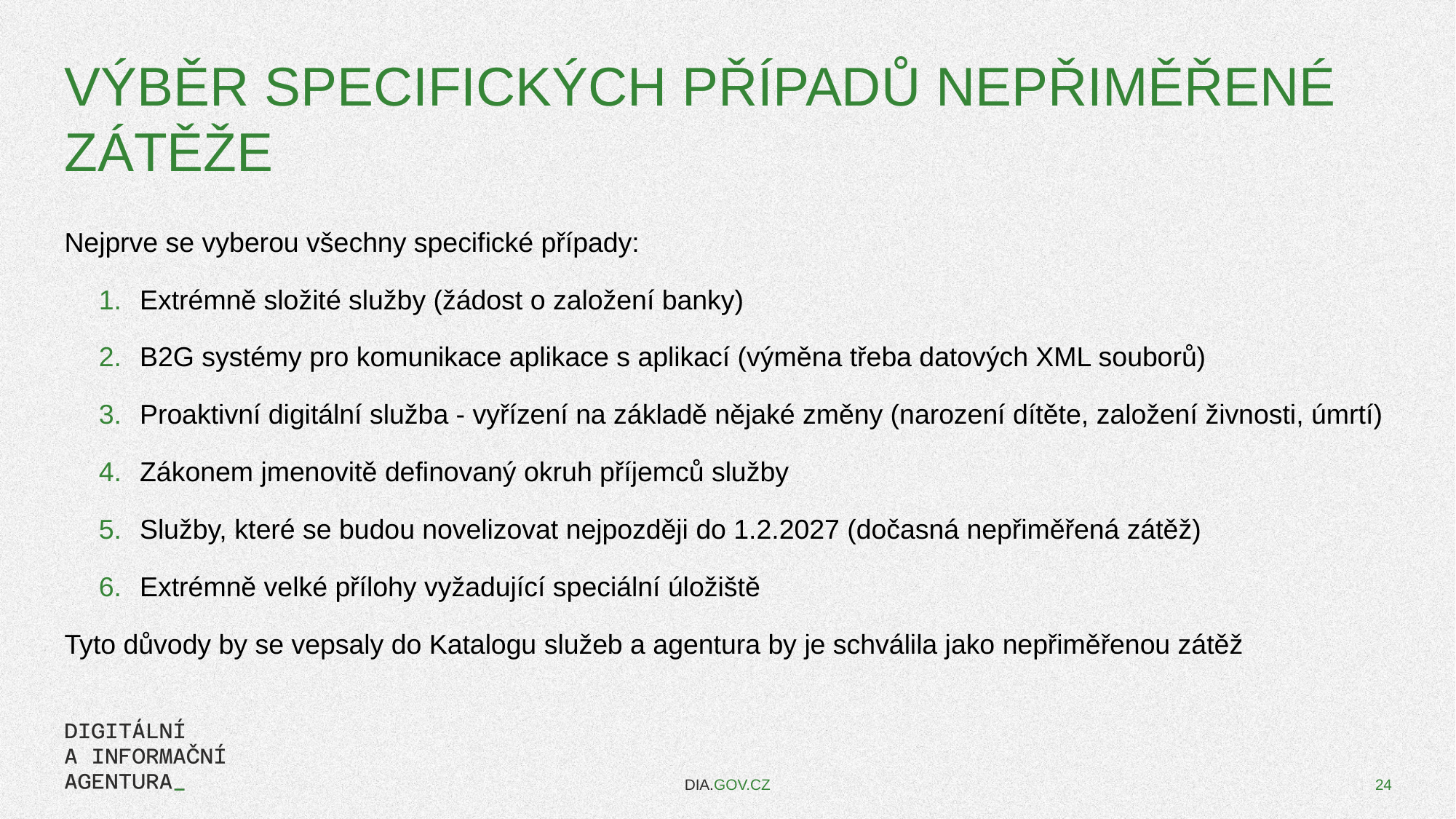

# Výběr specifických případů nepřiměřené zátěže
Nejprve se vyberou všechny specifické případy:
Extrémně složité služby (žádost o založení banky)
B2G systémy pro komunikace aplikace s aplikací (výměna třeba datových XML souborů)
Proaktivní digitální služba - vyřízení na základě nějaké změny (narození dítěte, založení živnosti, úmrtí)
Zákonem jmenovitě definovaný okruh příjemců služby
Služby, které se budou novelizovat nejpozději do 1.2.2027 (dočasná nepřiměřená zátěž)
Extrémně velké přílohy vyžadující speciální úložiště
Tyto důvody by se vepsaly do Katalogu služeb a agentura by je schválila jako nepřiměřenou zátěž

DIA.GOV.CZ
24